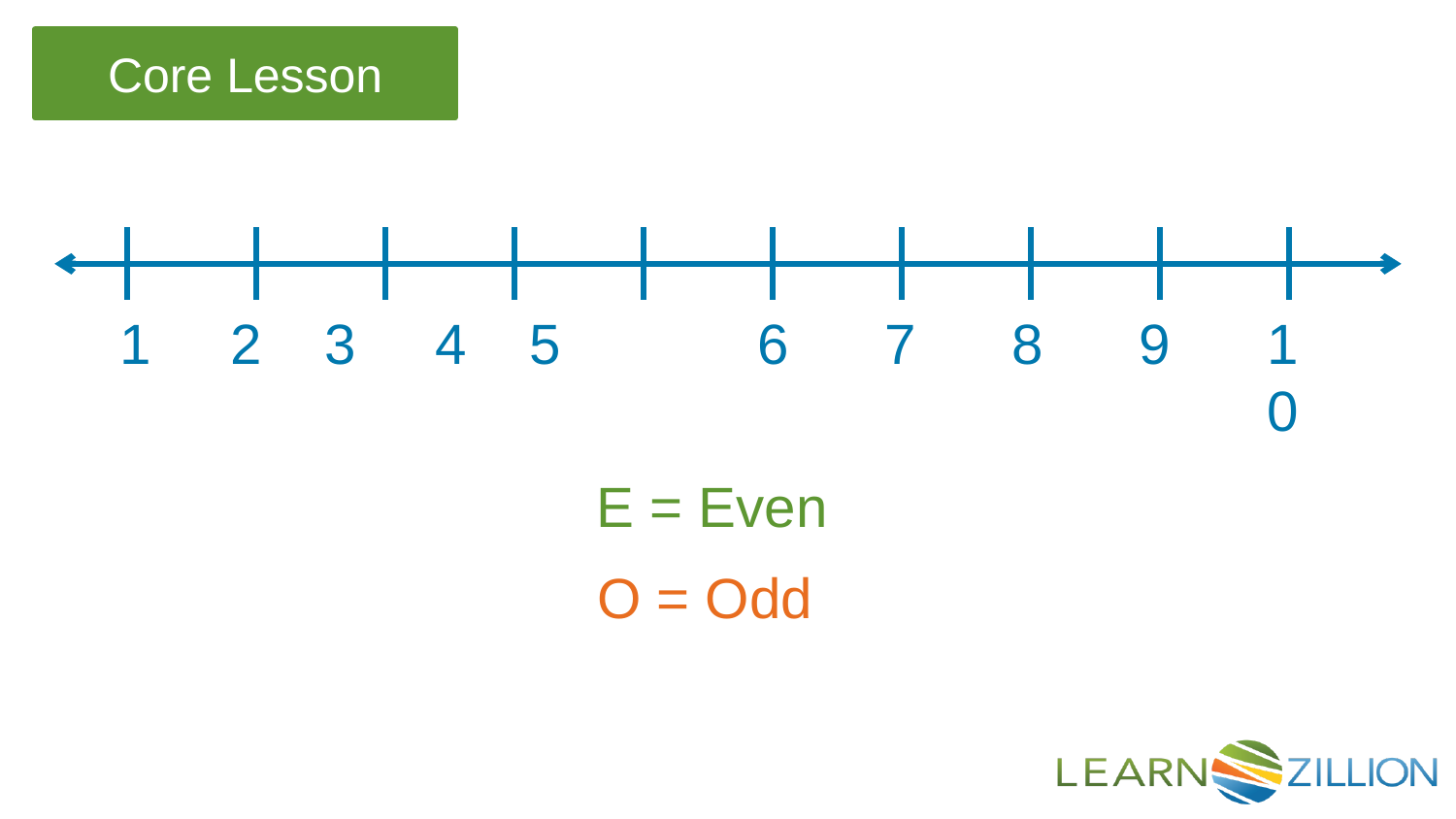

1     2    3     4    5
6
7
8
9
10
E = Even
O = Odd